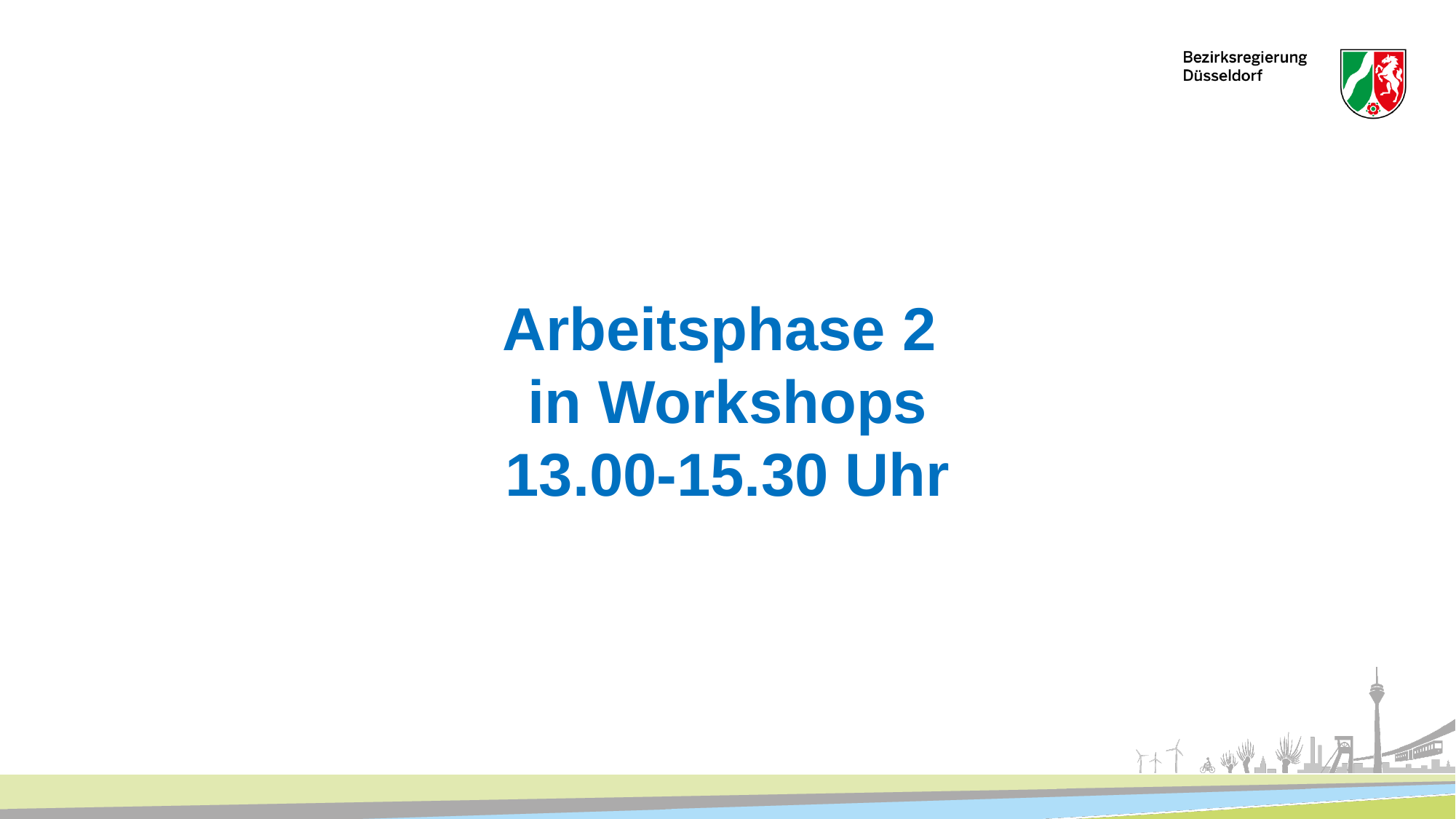

# Arbeitsphase 2 in Workshops 13.00-15.30 Uhr